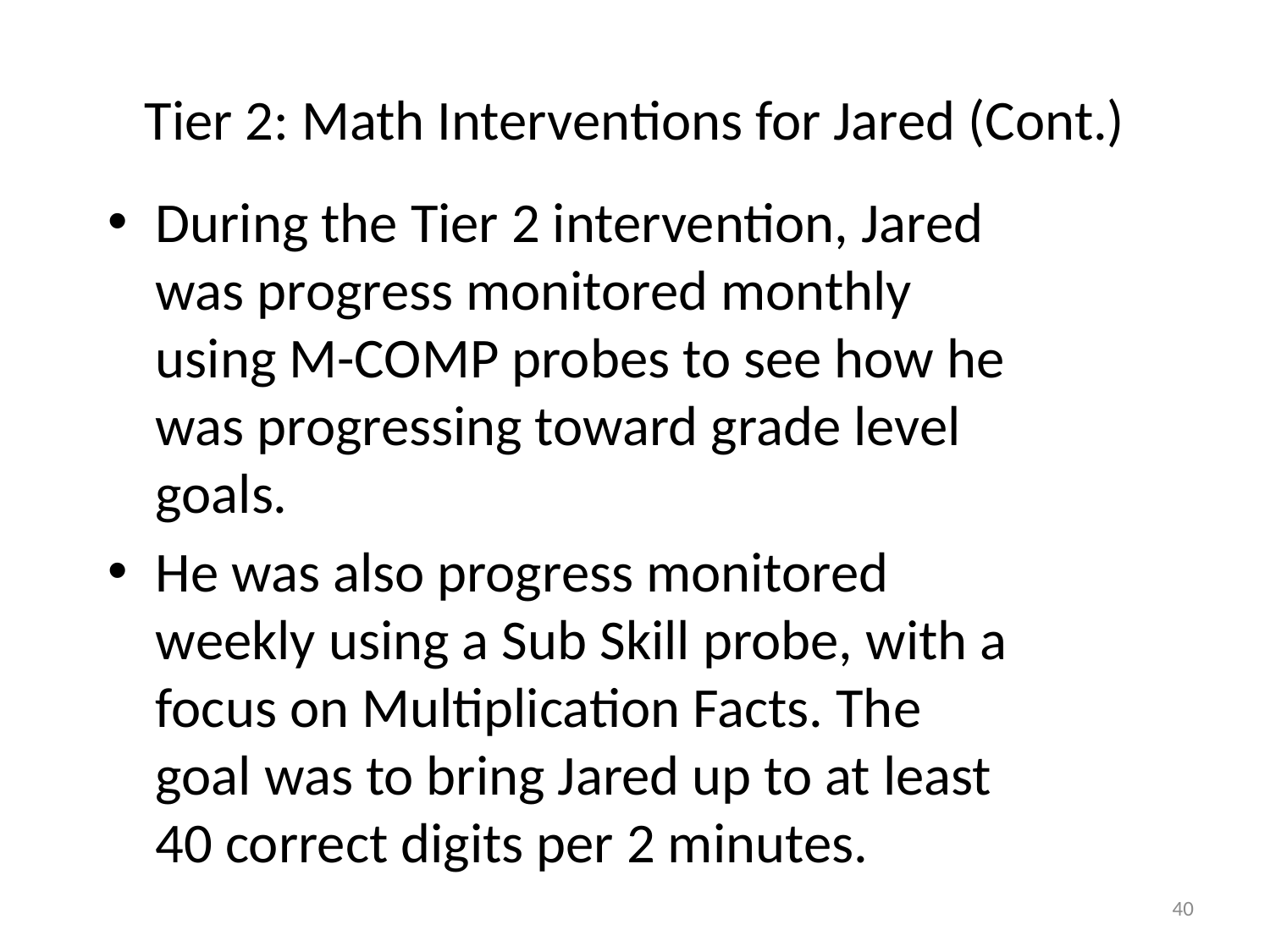

# Tier 2: Math Interventions for Jared (Cont.)
During the Tier 2 intervention, Jared was progress monitored monthly using M-COMP probes to see how he was progressing toward grade level goals.
He was also progress monitored weekly using a Sub Skill probe, with a focus on Multiplication Facts. The goal was to bring Jared up to at least 40 correct digits per 2 minutes.

40